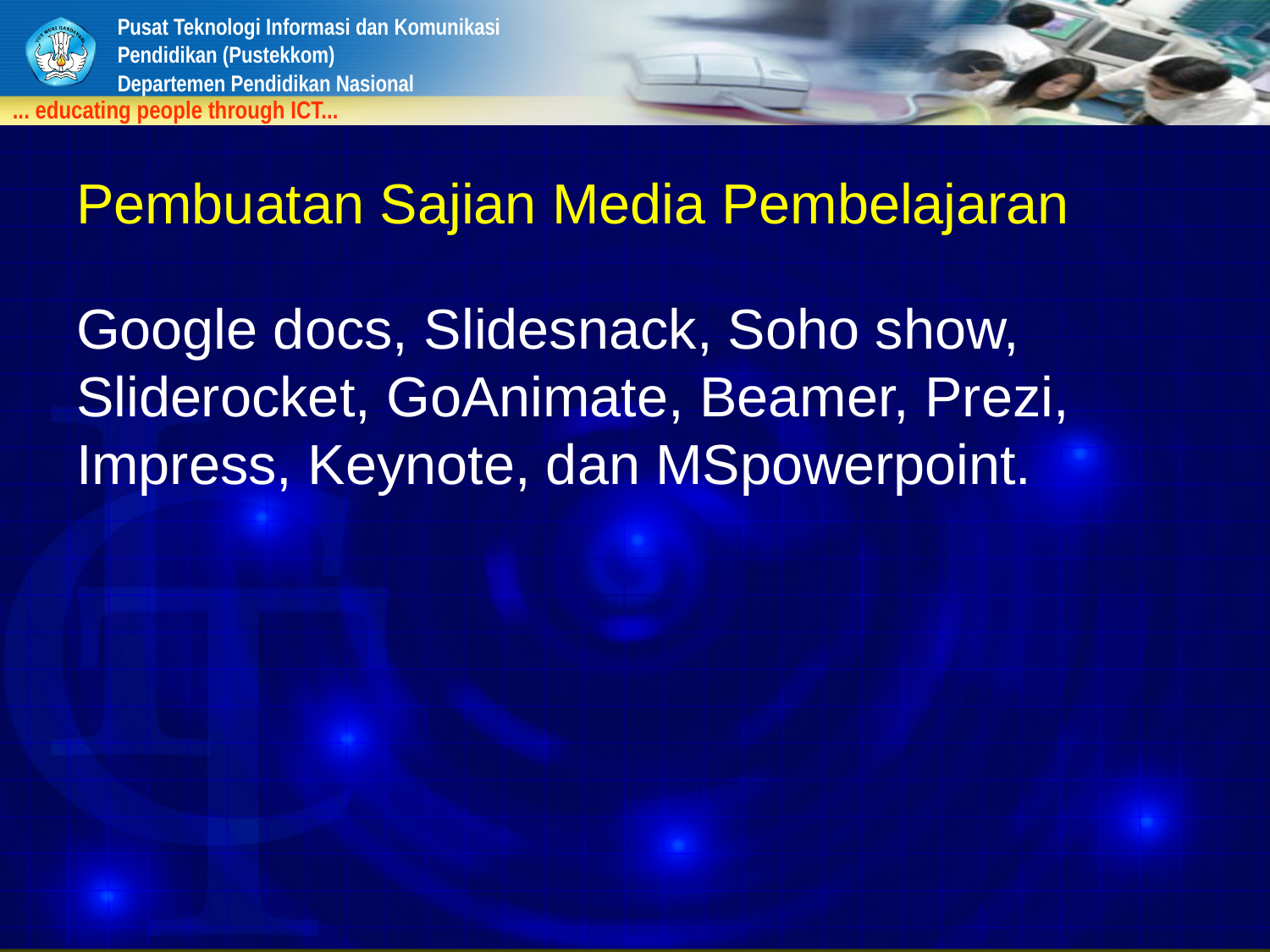

# Pembuatan Sajian Media Pembelajaran
Google docs, Slidesnack, Soho show, Sliderocket, GoAnimate, Beamer, Prezi, Impress, Keynote, dan MSpowerpoint.